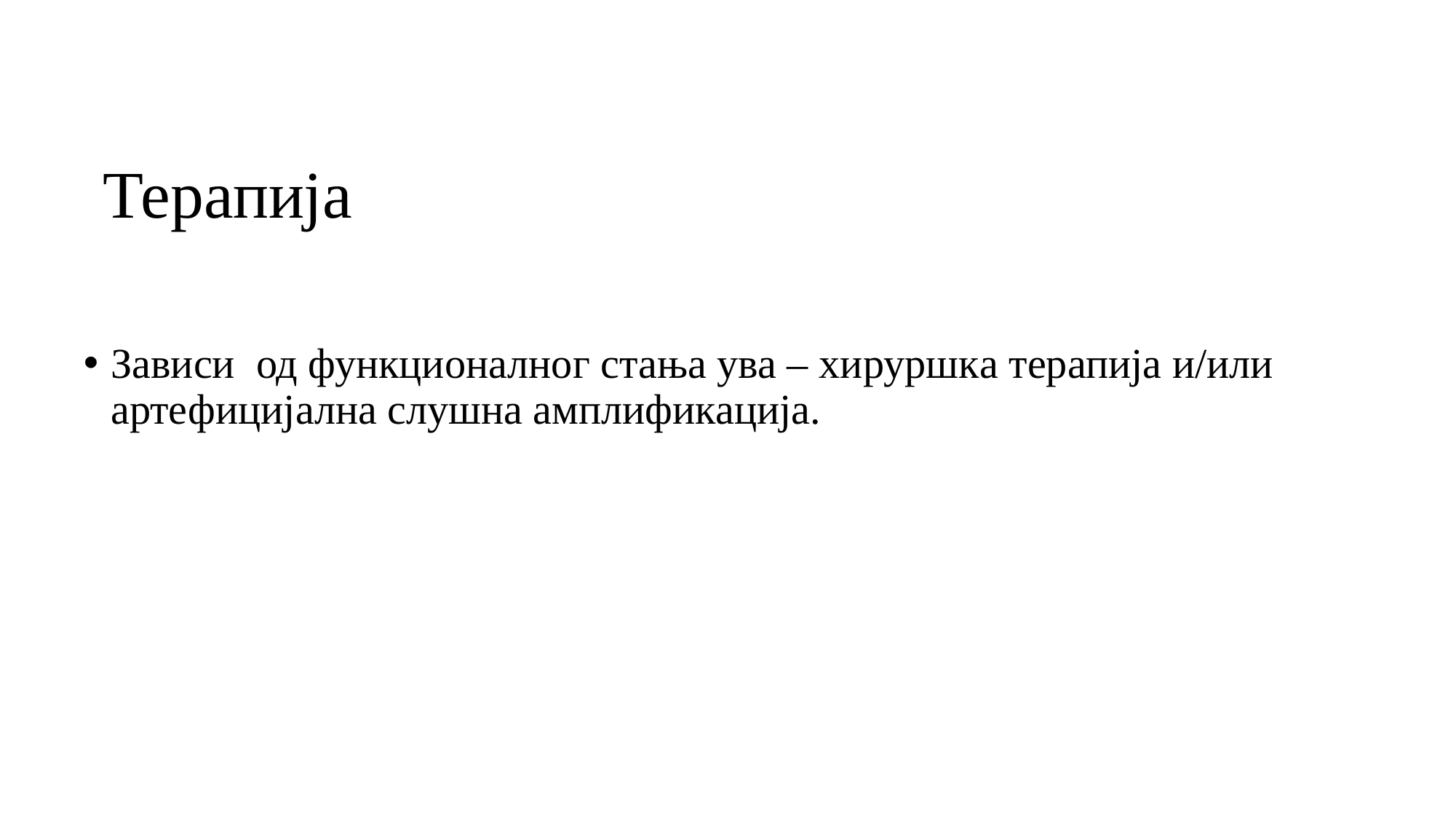

Терапија

Зависи  од функционалног стања ува – хируршкa терапија и/или артефицијална слушна амплификација.